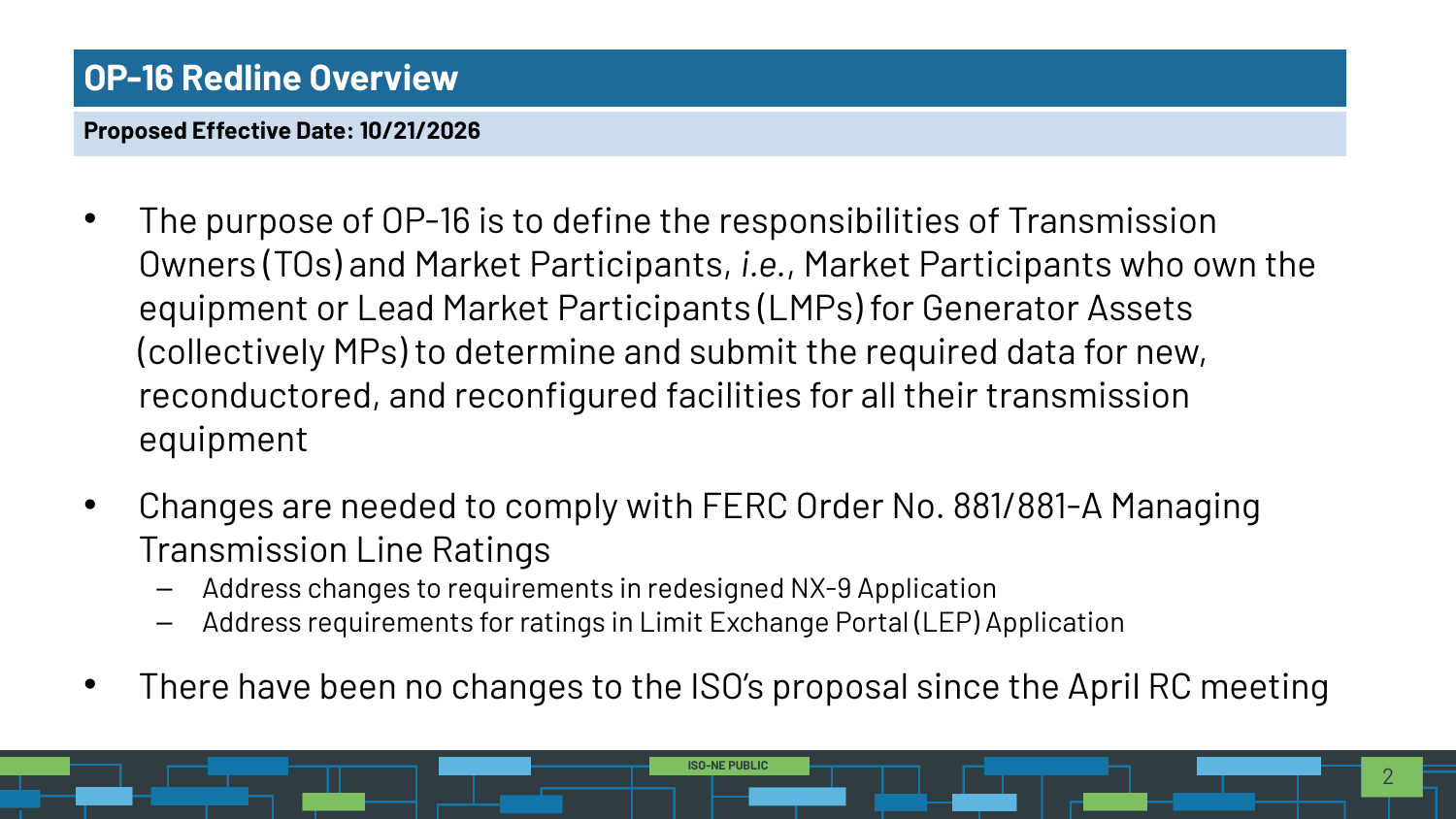

| OP-16 Redline Overview |
| --- |
| Proposed Effective Date: 10/21/2026 |
The purpose of OP-16 is to define the responsibilities of Transmission Owners (TOs) and Market Participants, i.e., Market Participants who own the equipment or Lead Market Participants (LMPs) for Generator Assets (collectively MPs) to determine and submit the required data for new, reconductored, and reconfigured facilities for all their transmission equipment
Changes are needed to comply with FERC Order No. 881/881-A Managing Transmission Line Ratings
Address changes to requirements in redesigned NX-9 Application
Address requirements for ratings in Limit Exchange Portal (LEP) Application
There have been no changes to the ISO’s proposal since the April RC meeting

2